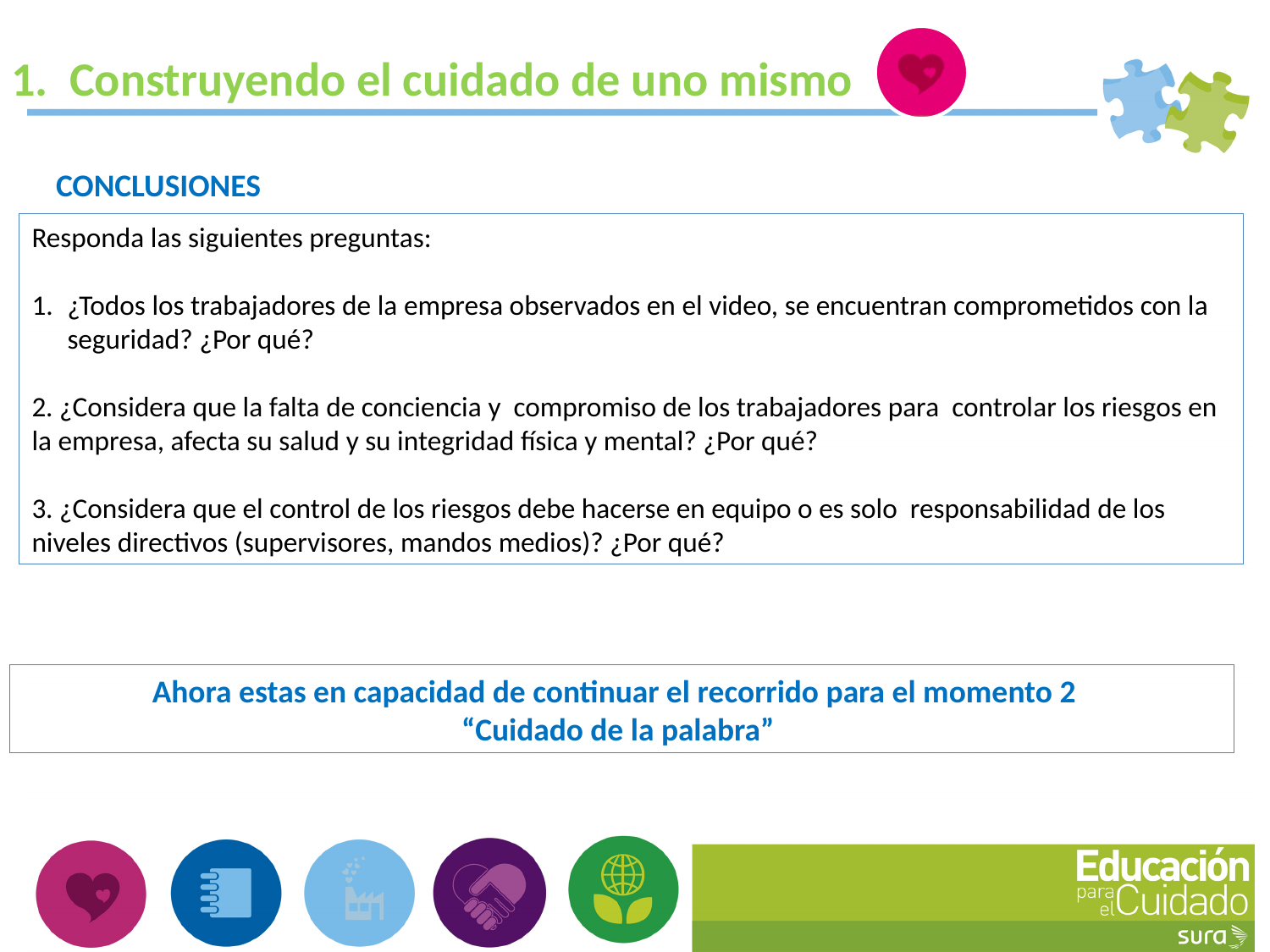

1.  Construyendo el cuidado de uno mismo

CONCLUSIONES
Responda las siguientes preguntas:

¿Todos los trabajadores de la empresa observados en el video, se encuentran comprometidos con la seguridad? ¿Por qué?

2. ¿Considera que la falta de conciencia y  compromiso de los trabajadores para  controlar los riesgos en la empresa, afecta su salud y su integridad física y mental? ¿Por qué?

3. ¿Considera que el control de los riesgos debe hacerse en equipo o es solo  responsabilidad de los niveles directivos (supervisores, mandos medios)? ¿Por qué?

Ahora estas en capacidad de continuar el recorrido para el momento 2
“Cuidado de la palabra”